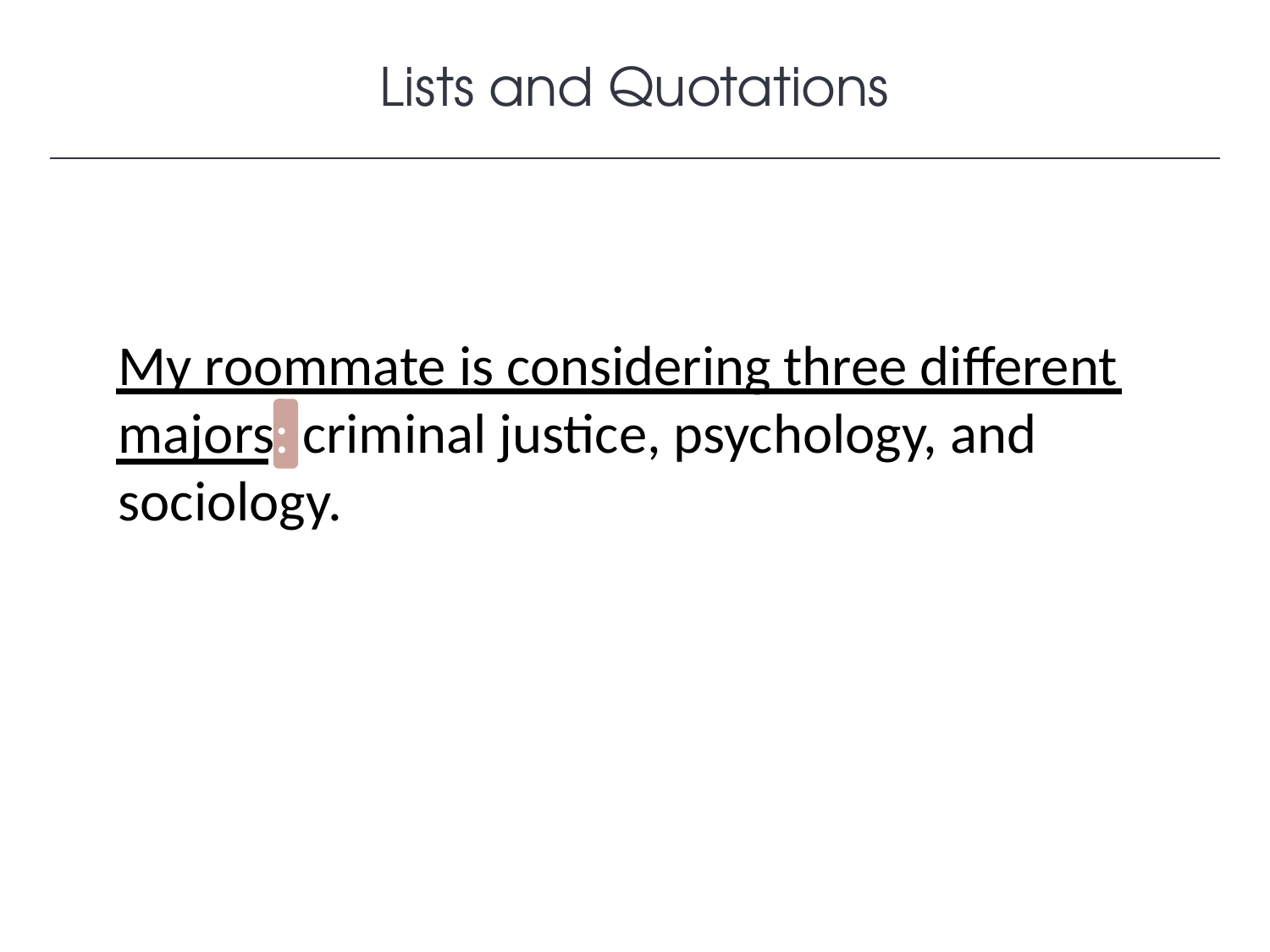

Lists and Quotations
HAWKES LEARNING
My roommate is considering three different majors: criminal justice, psychology, and sociology.